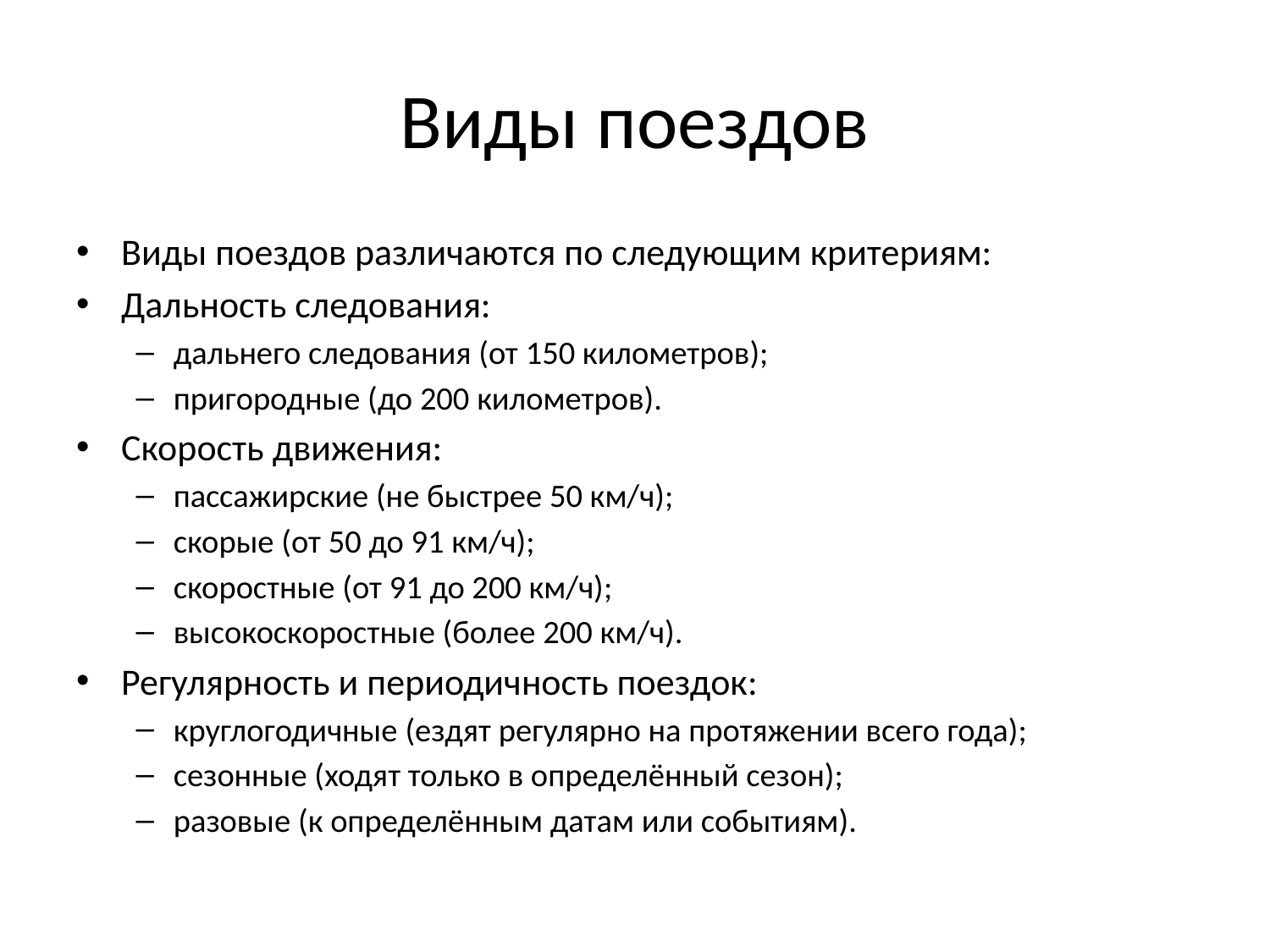

# Виды поездов
Виды поездов различаются по следующим критериям:
Дальность следования:
дальнего следования (от 150 километров);
пригородные (до 200 километров).
Скорость движения:
пассажирские (не быстрее 50 км/ч);
скорые (от 50 до 91 км/ч);
скоростные (от 91 до 200 км/ч);
высокоскоростные (более 200 км/ч).
Регулярность и периодичность поездок:
круглогодичные (ездят регулярно на протяжении всего года);
сезонные (ходят только в определённый сезон);
разовые (к определённым датам или событиям).